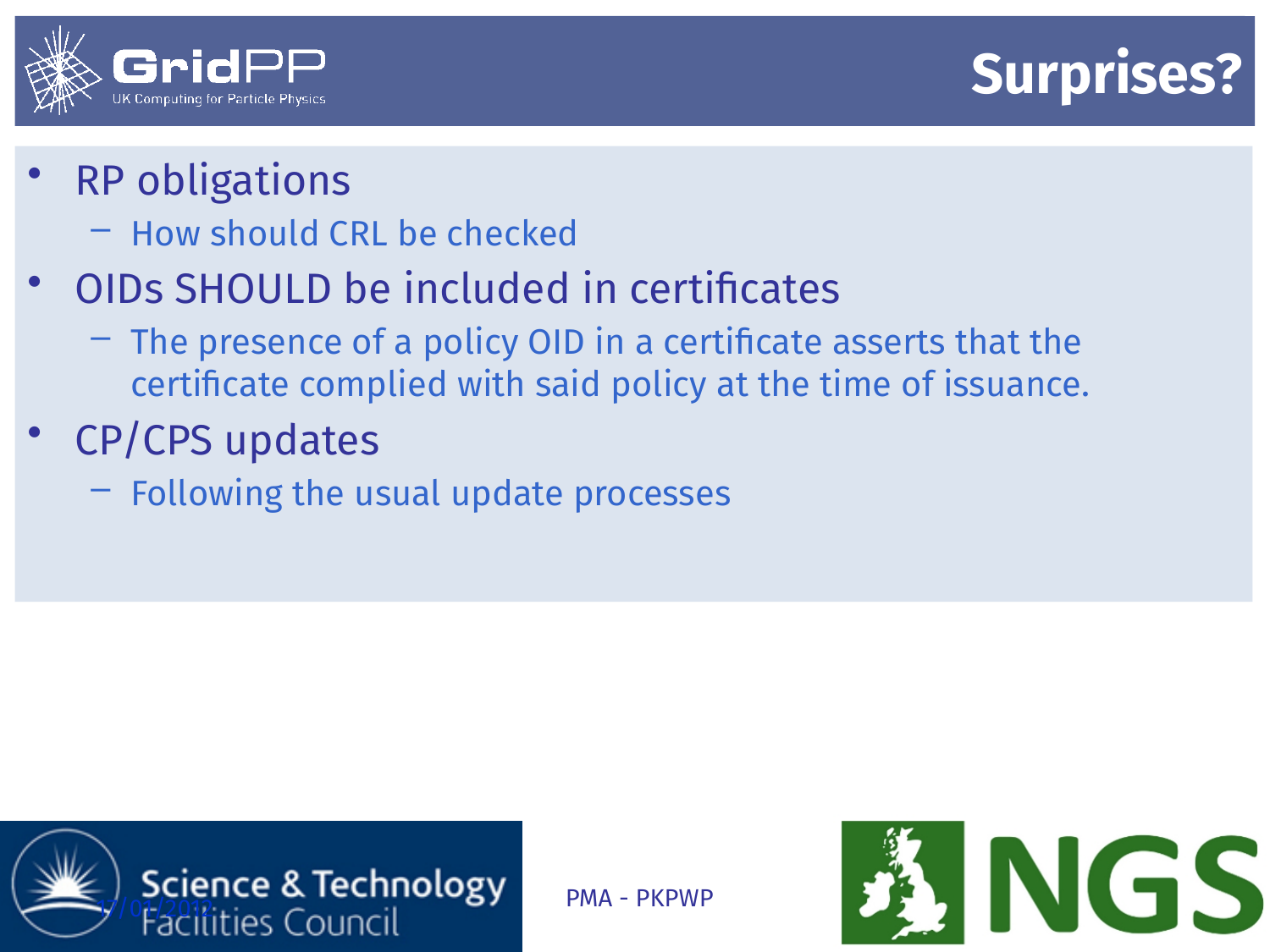

# Surprises?
RP obligations
How should CRL be checked
OIDs SHOULD be included in certificates
The presence of a policy OID in a certificate asserts that the certificate complied with said policy at the time of issuance.
CP/CPS updates
Following the usual update processes

PMA - PKPWP
17/01/2012
3